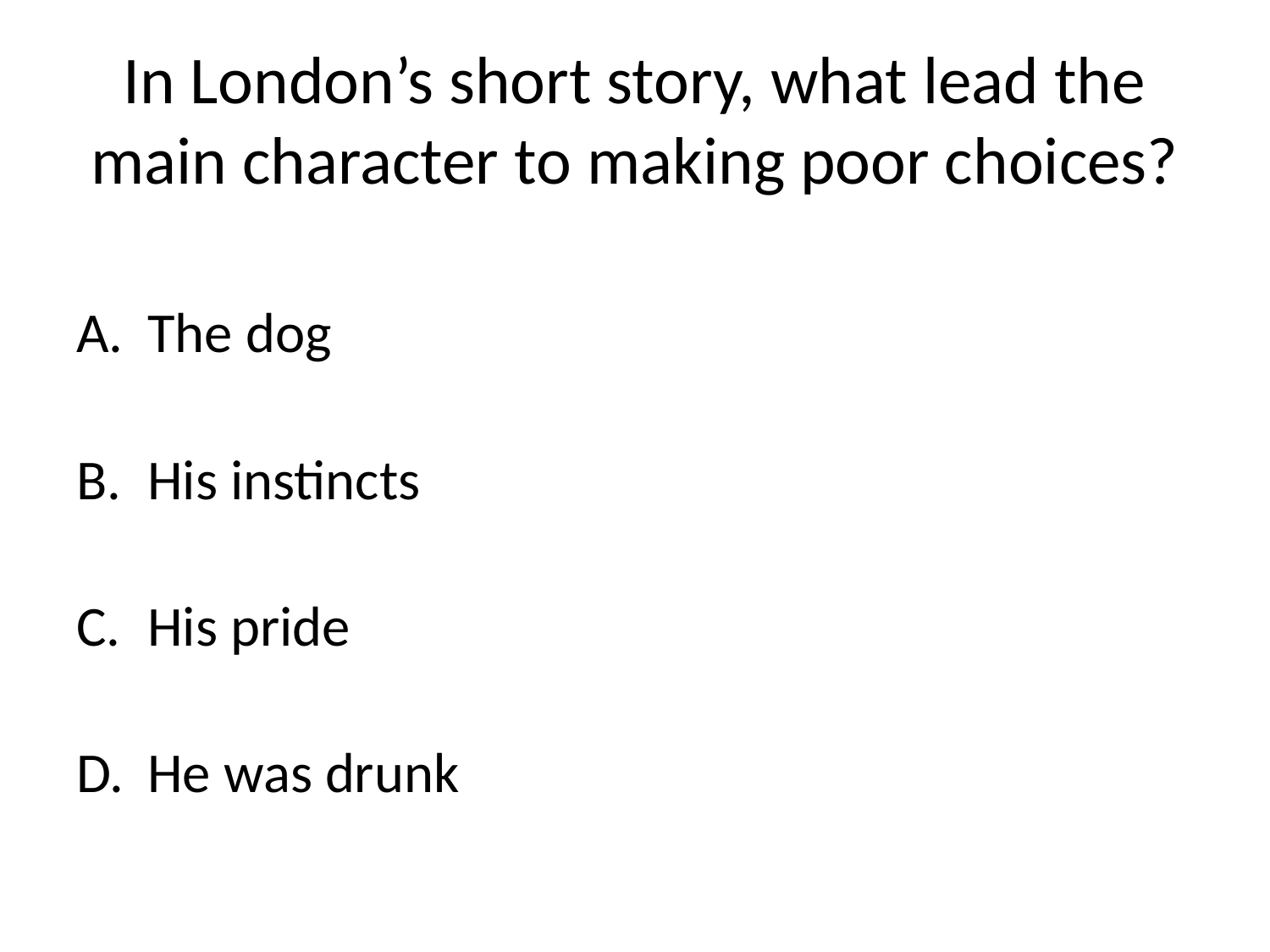

# In London’s short story, what lead the main character to making poor choices?
The dog
His instincts
His pride
He was drunk